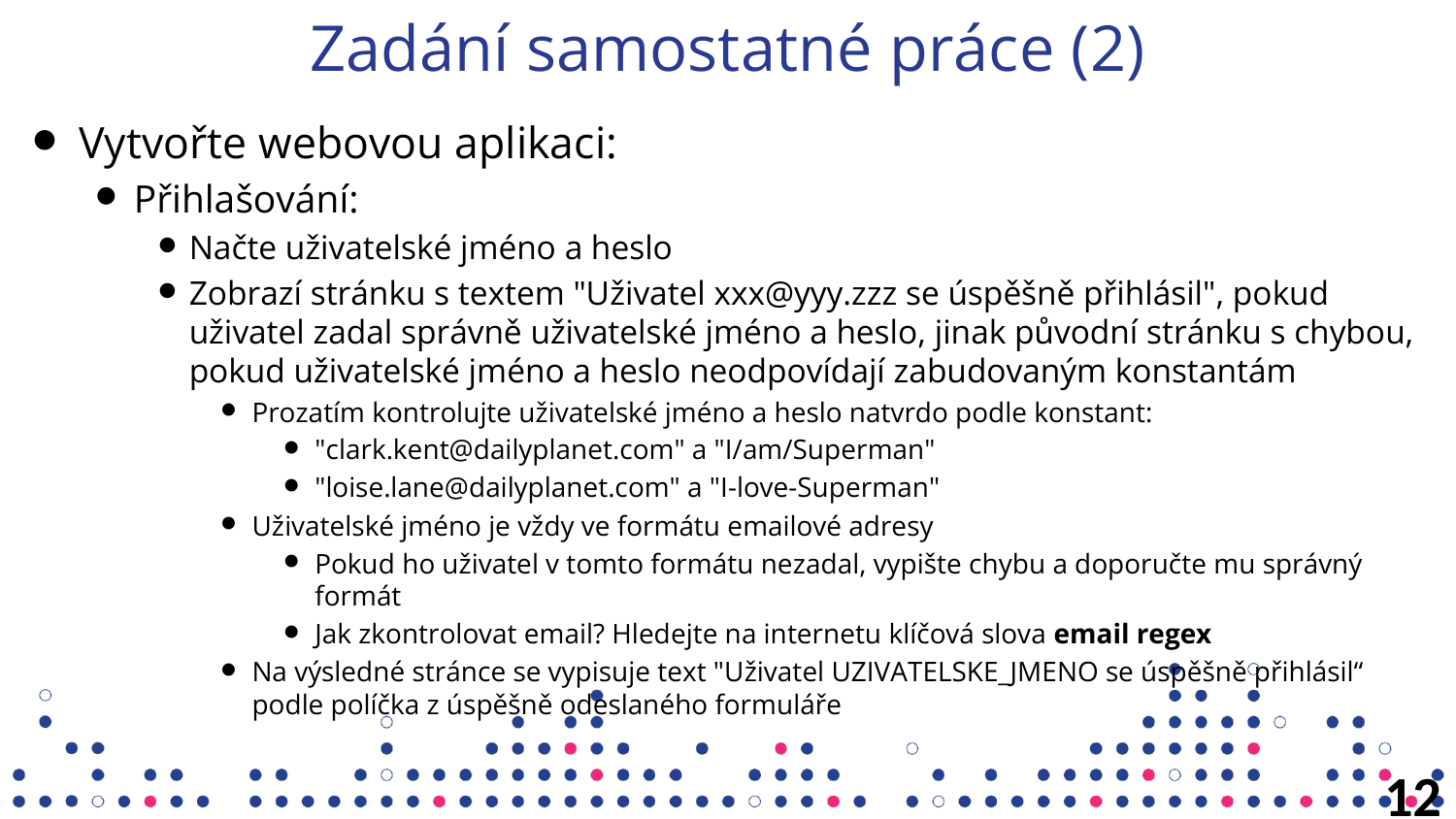

# Zadání samostatné práce (2)
Vytvořte webovou aplikaci:
Přihlašování:
Načte uživatelské jméno a heslo
Zobrazí stránku s textem "Uživatel xxx@yyy.zzz se úspěšně přihlásil", pokud uživatel zadal správně uživatelské jméno a heslo, jinak původní stránku s chybou, pokud uživatelské jméno a heslo neodpovídají zabudovaným konstantám
Prozatím kontrolujte uživatelské jméno a heslo natvrdo podle konstant:
"clark.kent@dailyplanet.com" a "I/am/Superman"
"loise.lane@dailyplanet.com" a "I-love-Superman"
Uživatelské jméno je vždy ve formátu emailové adresy
Pokud ho uživatel v tomto formátu nezadal, vypište chybu a doporučte mu správný formát
Jak zkontrolovat email? Hledejte na internetu klíčová slova email regex
Na výsledné stránce se vypisuje text "Uživatel UZIVATELSKE_JMENO se úspěšně přihlásil“ podle políčka z úspěšně odeslaného formuláře
12